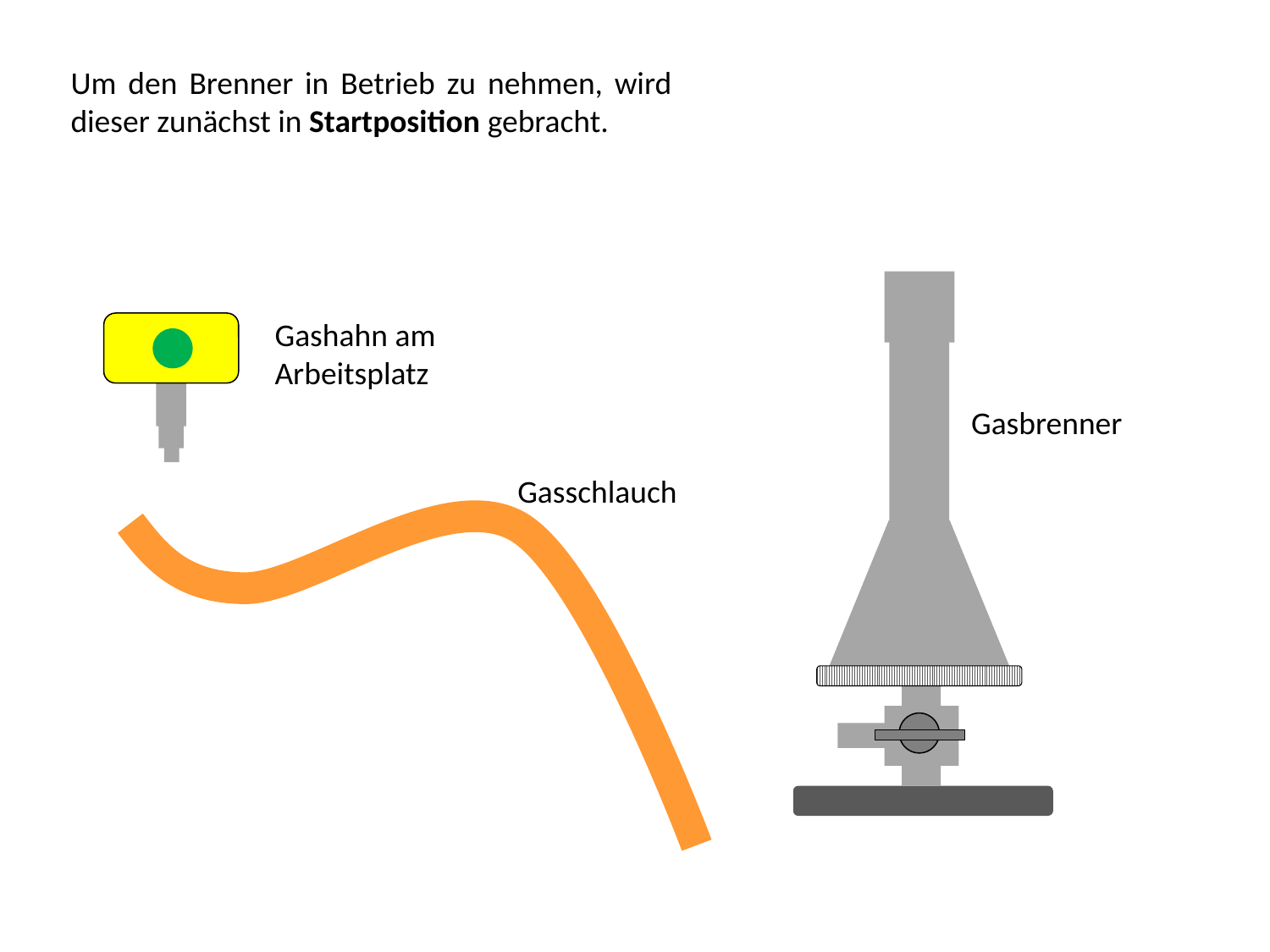

Um den Brenner in Betrieb zu nehmen, wird dieser zunächst in Startposition gebracht.

Gashahn am
Arbeitsplatz

Gasbrenner

Gasschlauch